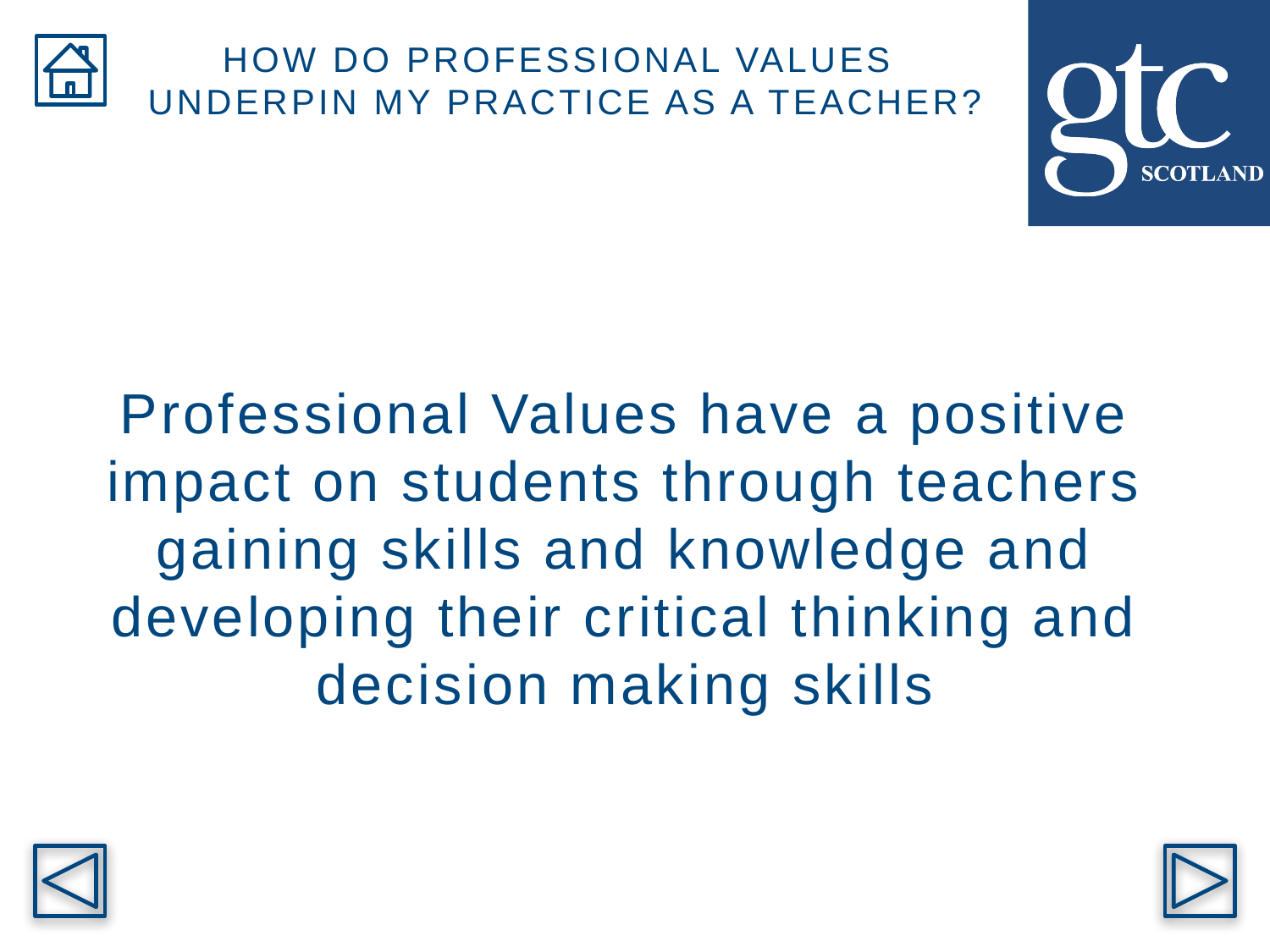

HOW DO PROFESSIONAL VALUES
UNDERPIN MY PRACTICE AS A TEACHER?

Professional Values have a positive impact on students through teachers gaining skills and knowledge and developing their critical thinking and decision making skills